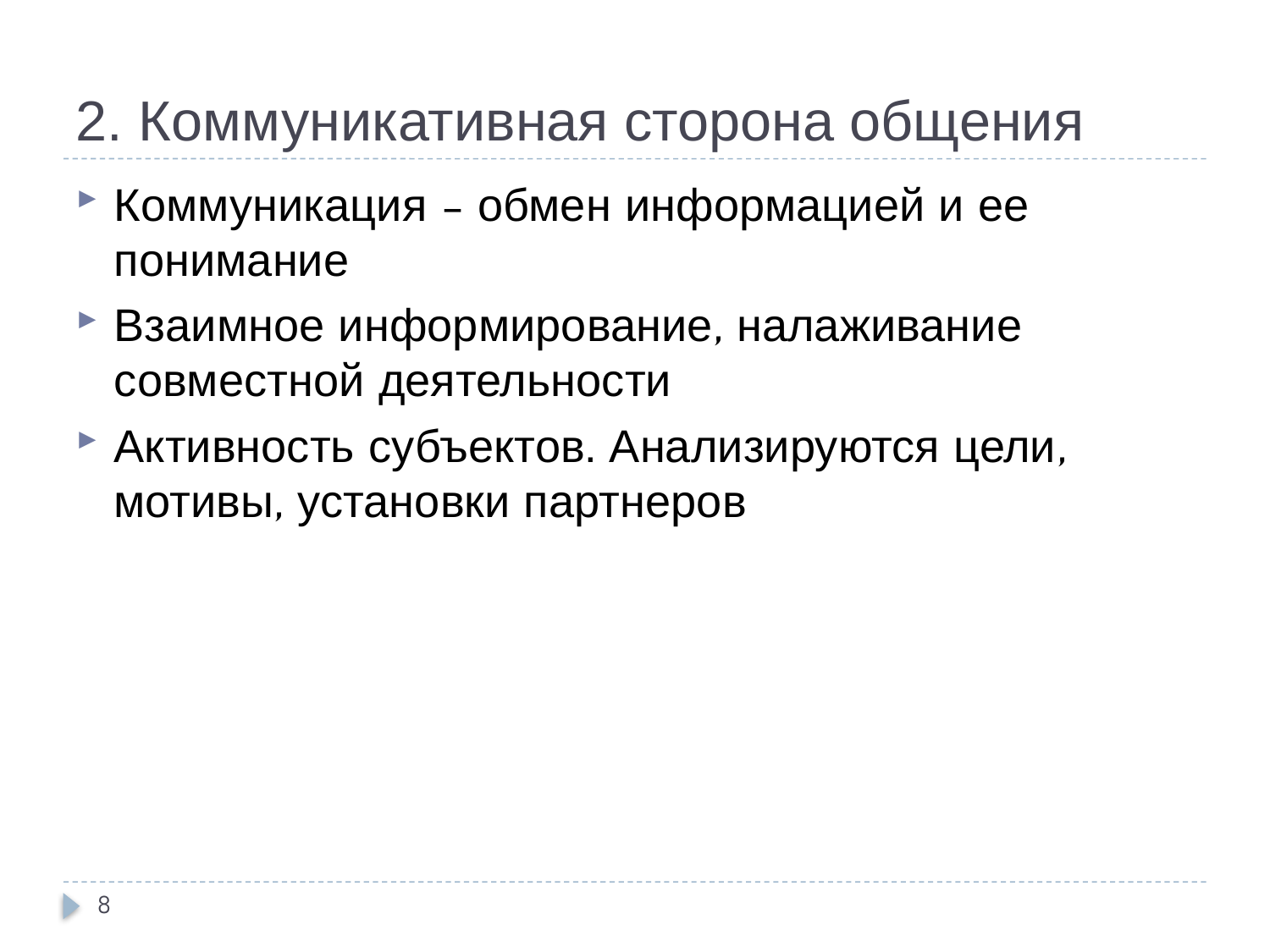

# 2. Коммуникативная сторона общения
Коммуникация – обмен информацией и ее понимание
Взаимное информирование, налаживание совместной деятельности
Активность субъектов. Анализируются цели, мотивы, установки партнеров
8